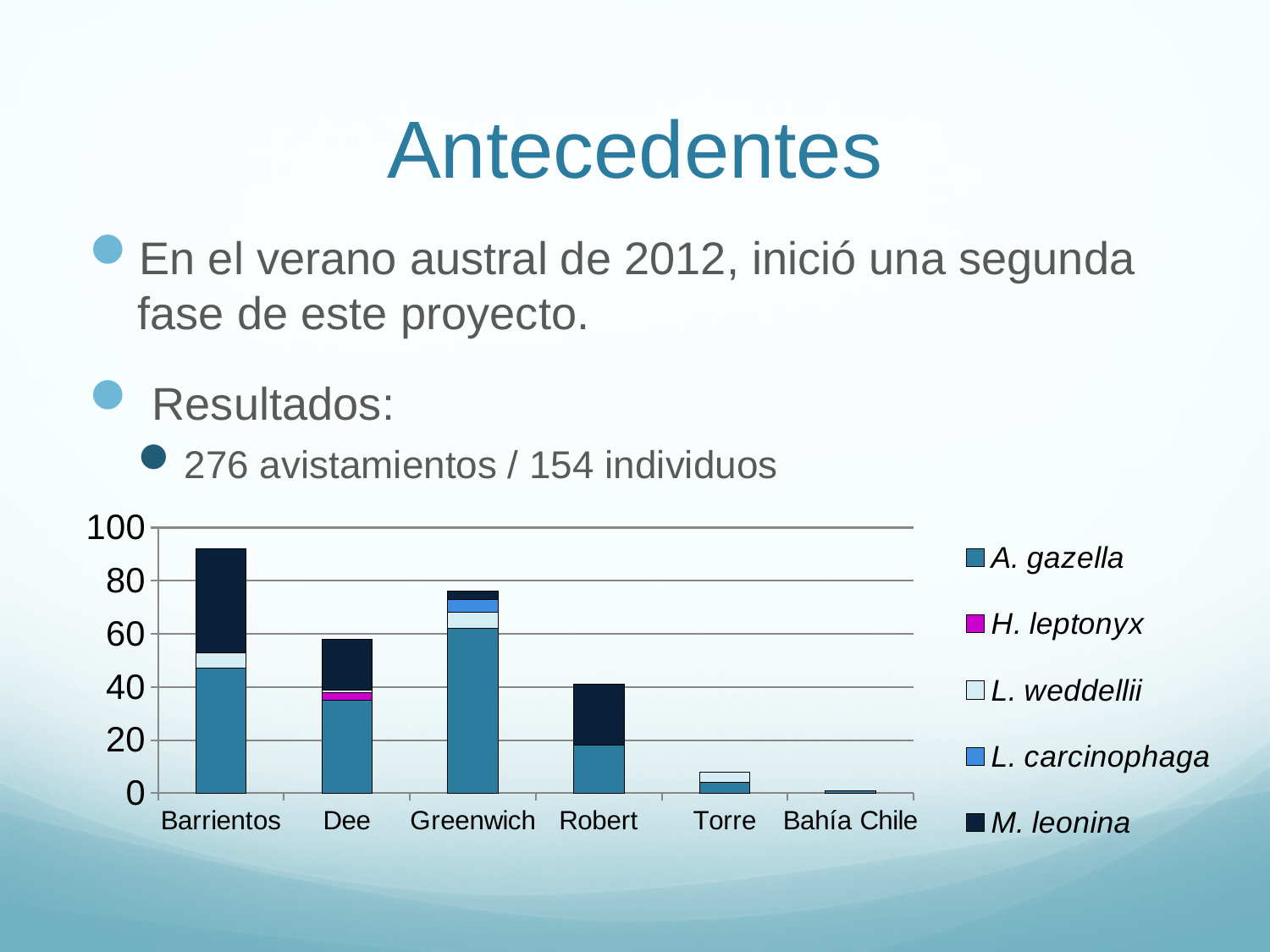

# Antecedentes
En el verano austral de 2012, inició una segunda fase de este proyecto.
 Resultados:
276 avistamientos / 154 individuos

### Chart

| Category | A. gazella | H. leptonyx | L. weddellii | L. carcinophaga | M. leonina |
|---|---|---|---|---|---|
| Barrientos | 47.0 | 0.0 | 6.0 | 0.0 | 39.0 |
| Dee | 35.0 | 3.0 | 1.0 | 0.0 | 19.0 |
| Greenwich | 62.0 | 0.0 | 6.0 | 5.0 | 3.0 |
| Robert | 18.0 | 0.0 | 0.0 | 0.0 | 23.0 |
| Torre | 4.0 | 0.0 | 4.0 | 0.0 | 0.0 |
| Bahía Chile | 1.0 | 0.0 | 0.0 | 0.0 | 0.0 |